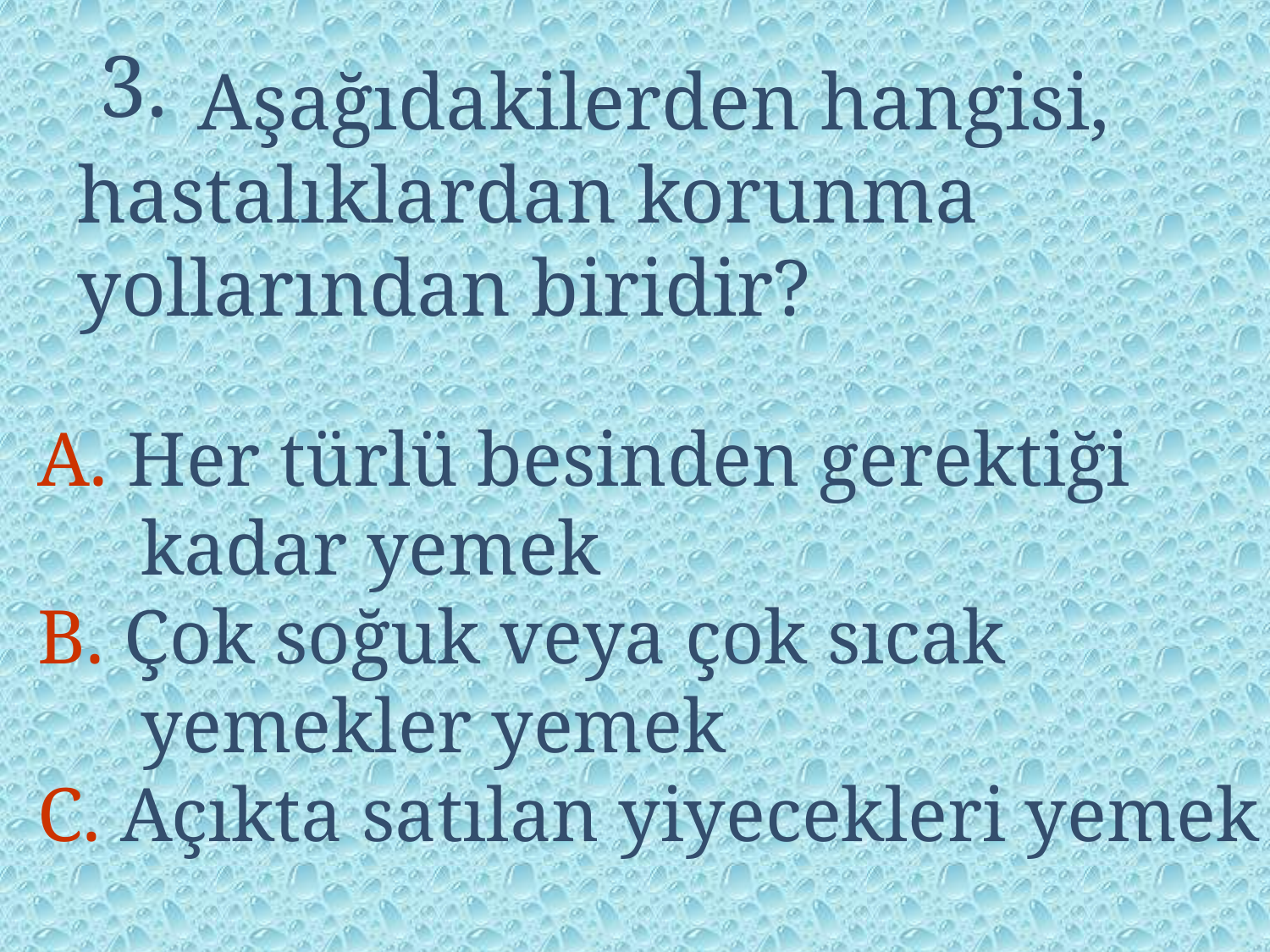

3.
      Aşağıdakilerden hangisi, hastalıklardan korunma yollarından biridir?
A. Her türlü besinden gerektiği kadar yemek
B. Çok soğuk veya çok sıcak yemekler yemek
C. Açıkta satılan yiyecekleri yemek